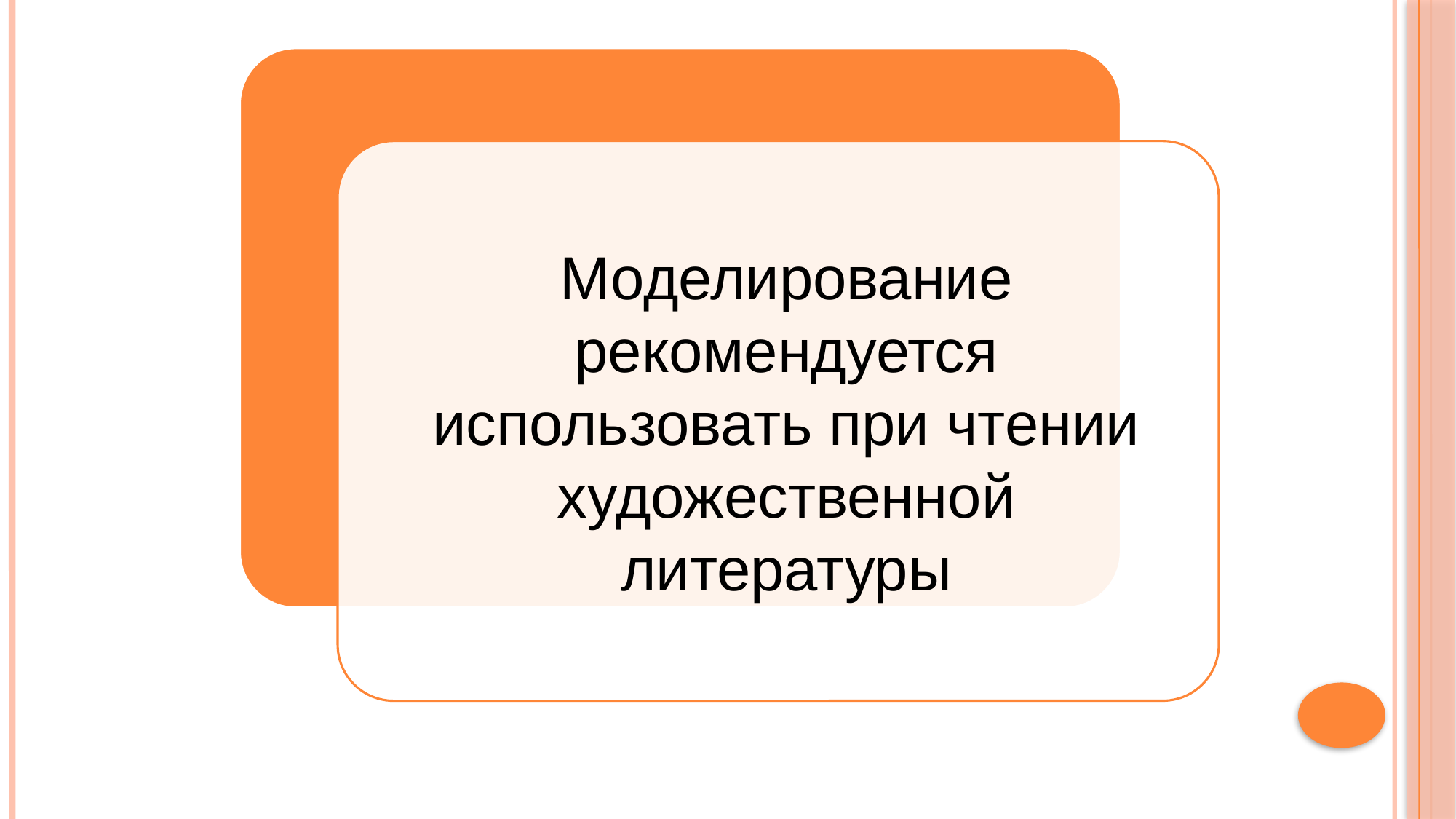

Моделирование рекомендуется использовать при чтении художественной литературы